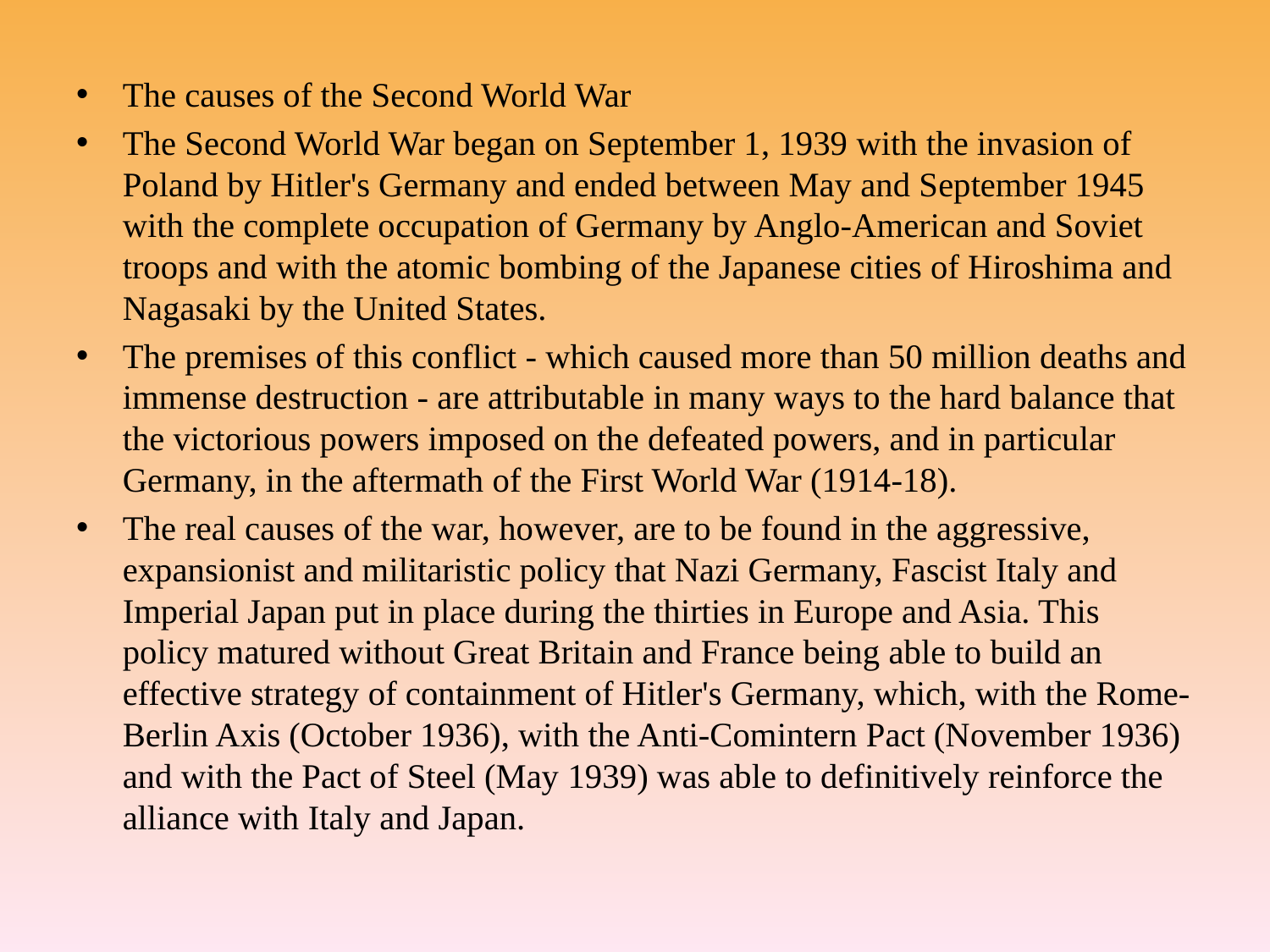

The causes of the Second World War
The Second World War began on September 1, 1939 with the invasion of Poland by Hitler's Germany and ended between May and September 1945 with the complete occupation of Germany by Anglo-American and Soviet troops and with the atomic bombing of the Japanese cities of Hiroshima and Nagasaki by the United States.
The premises of this conflict - which caused more than 50 million deaths and immense destruction - are attributable in many ways to the hard balance that the victorious powers imposed on the defeated powers, and in particular Germany, in the aftermath of the First World War (1914-18).
The real causes of the war, however, are to be found in the aggressive, expansionist and militaristic policy that Nazi Germany, Fascist Italy and Imperial Japan put in place during the thirties in Europe and Asia. This policy matured without Great Britain and France being able to build an effective strategy of containment of Hitler's Germany, which, with the Rome-Berlin Axis (October 1936), with the Anti-Comintern Pact (November 1936) and with the Pact of Steel (May 1939) was able to definitively reinforce the alliance with Italy and Japan.